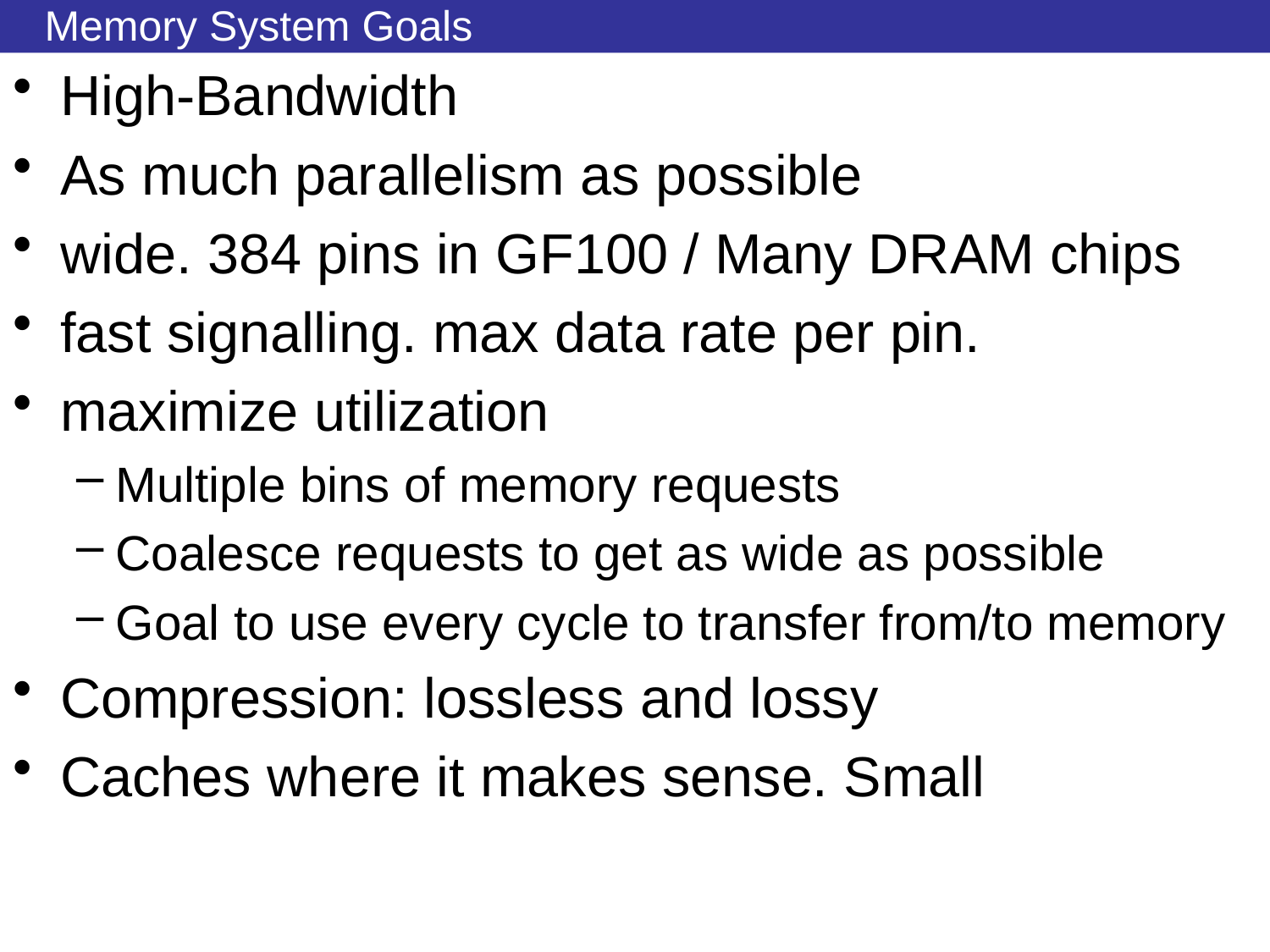

# Memory System Goals
High-Bandwidth
As much parallelism as possible
wide. 384 pins in GF100 / Many DRAM chips
fast signalling. max data rate per pin.
maximize utilization
Multiple bins of memory requests
Coalesce requests to get as wide as possible
Goal to use every cycle to transfer from/to memory
Compression: lossless and lossy
Caches where it makes sense. Small